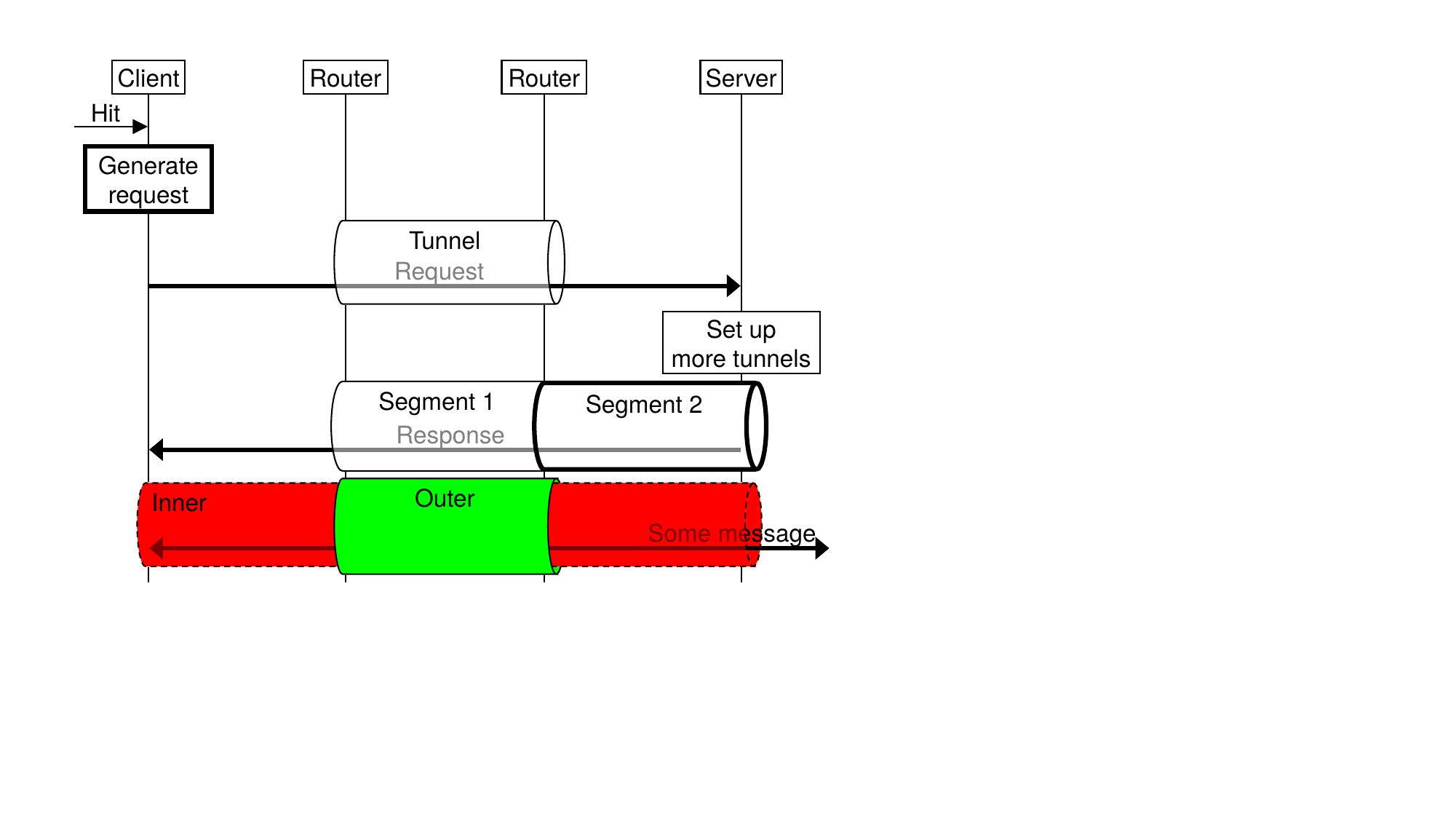

Client
Router
Router
Server
Hit
Generate
request

Tunnel
Request
Set up
more tunnels

Segment 1
Segment 2
Response

Outer
Inner
Some message